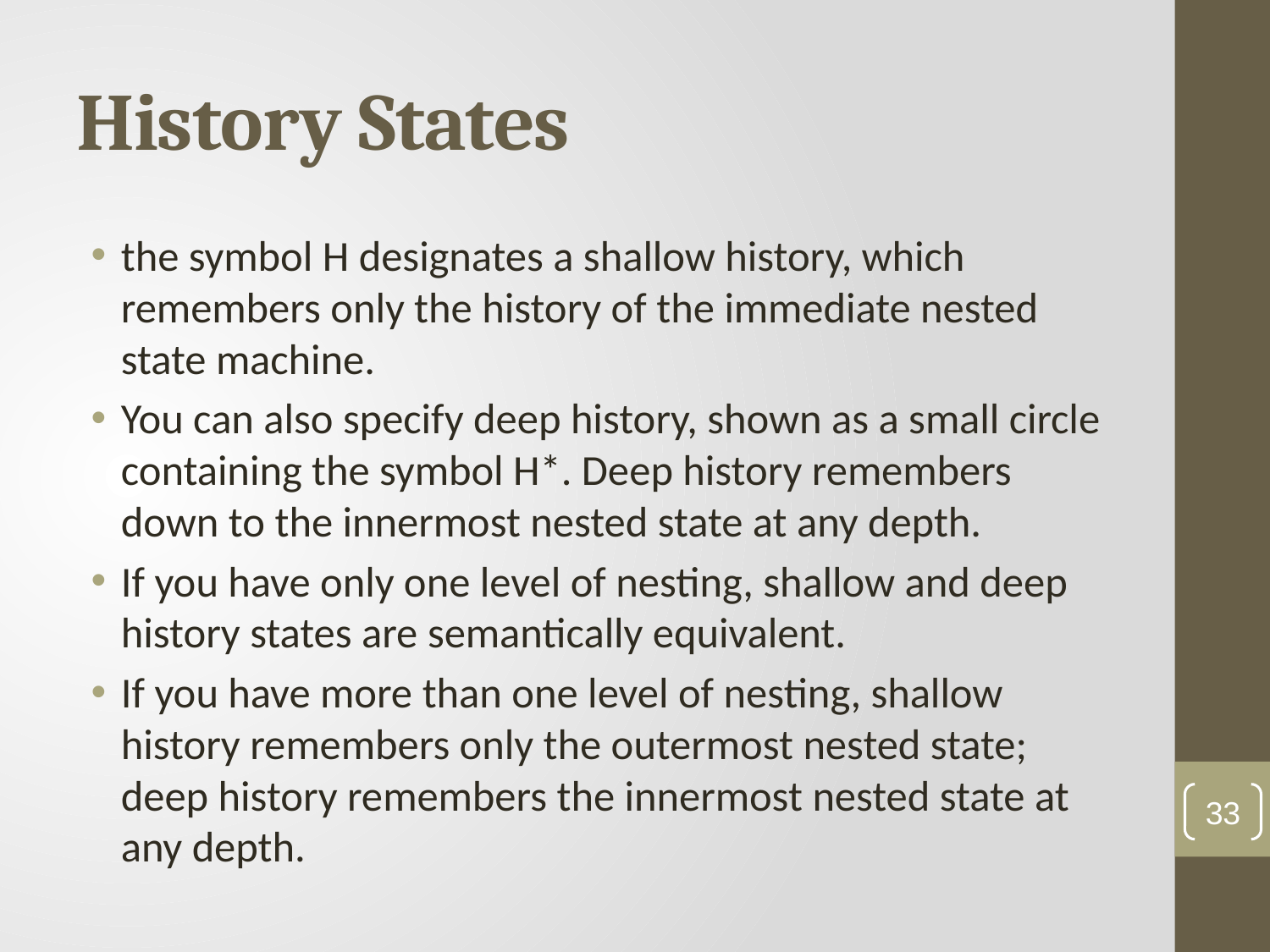

# History States
the symbol H designates a shallow history, which remembers only the history of the immediate nested state machine.
You can also specify deep history, shown as a small circle containing the symbol H*. Deep history remembers down to the innermost nested state at any depth.
If you have only one level of nesting, shallow and deep history states are semantically equivalent.
If you have more than one level of nesting, shallow history remembers only the outermost nested state; deep history remembers the innermost nested state at any depth.
33